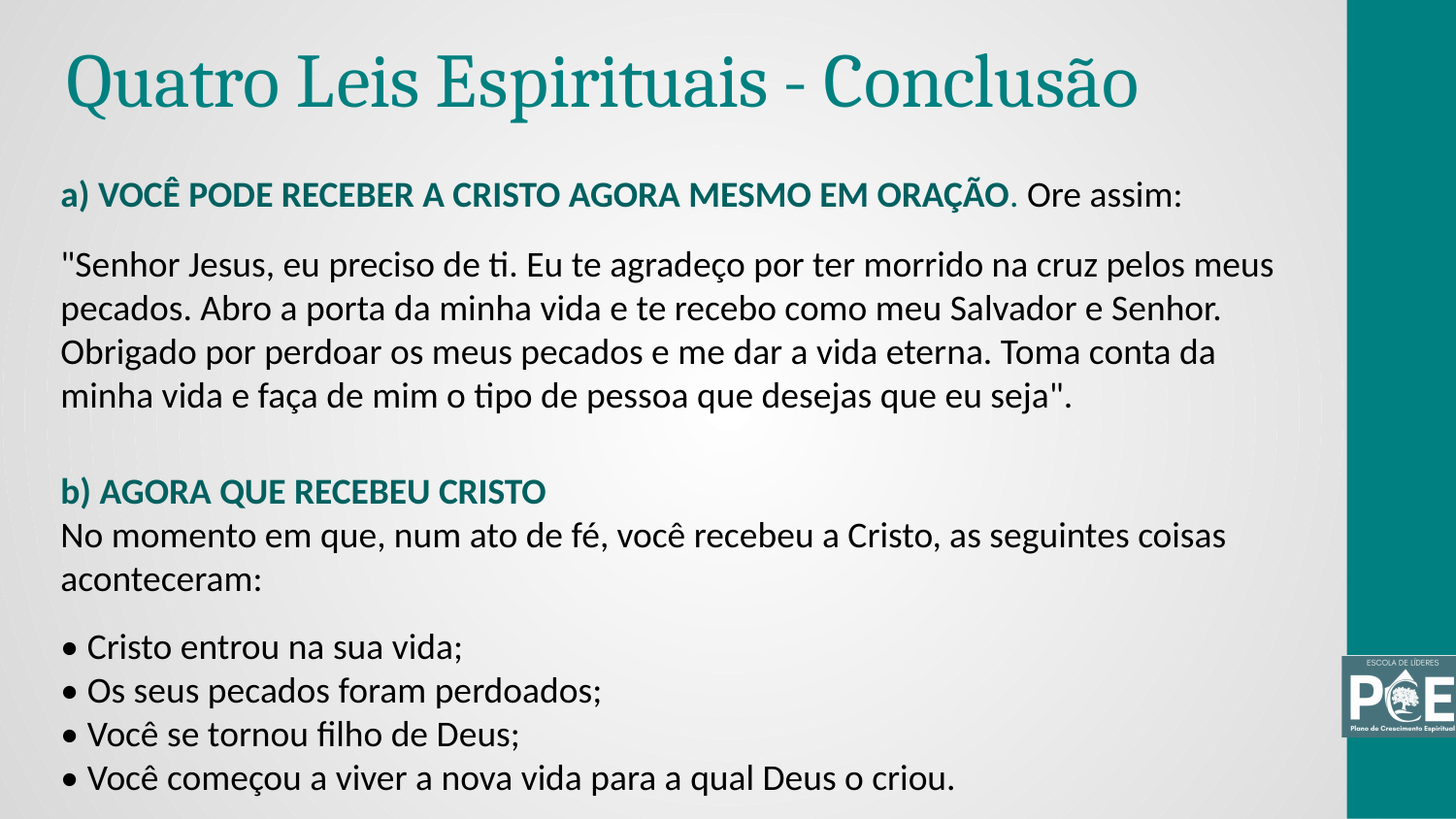

# Quatro Leis Espirituais - Conclusão
a) VOCÊ PODE RECEBER A CRISTO AGORA MESMO EM ORAÇÃO. Ore assim:

"Senhor Jesus, eu preciso de ti. Eu te agradeço por ter morrido na cruz pelos meus pecados. Abro a porta da minha vida e te recebo como meu Salvador e Senhor. Obrigado por perdoar os meus pecados e me dar a vida eterna. Toma conta da minha vida e faça de mim o tipo de pessoa que desejas que eu seja".
b) AGORA QUE RECEBEU CRISTO
No momento em que, num ato de fé, você recebeu a Cristo, as seguintes coisas aconteceram:

• Cristo entrou na sua vida;
• Os seus pecados foram perdoados;
• Você se tornou filho de Deus;
• Você começou a viver a nova vida para a qual Deus o criou.